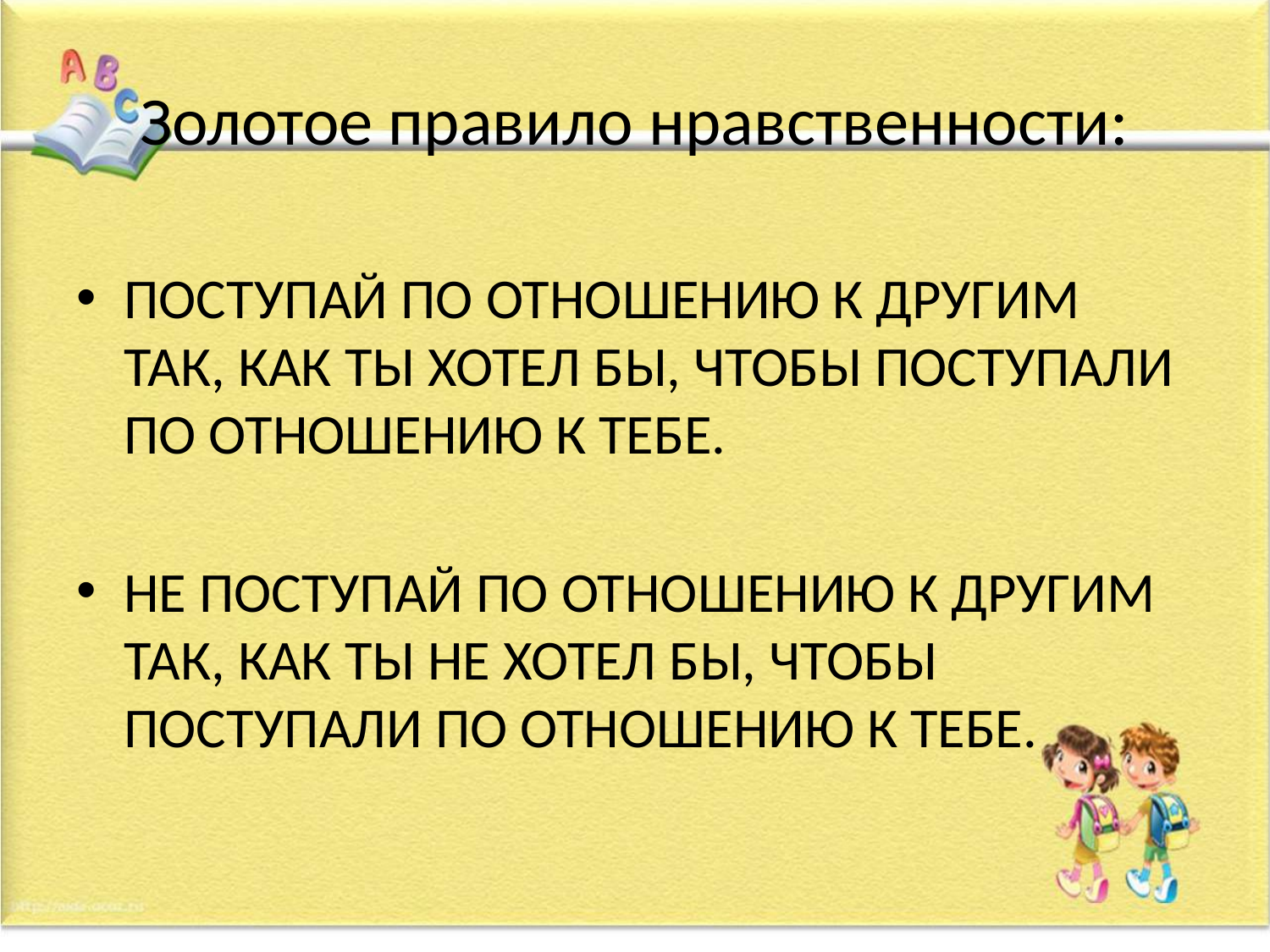

# Золотое правило нравственности:
ПОСТУПАЙ ПО ОТНОШЕНИЮ К ДРУГИМ ТАК, КАК ТЫ ХОТЕЛ БЫ, ЧТОБЫ ПОСТУПАЛИ ПО ОТНОШЕНИЮ К ТЕБЕ.

НЕ ПОСТУПАЙ ПО ОТНОШЕНИЮ К ДРУГИМ ТАК, КАК ТЫ НЕ ХОТЕЛ БЫ, ЧТОБЫ ПОСТУПАЛИ ПО ОТНОШЕНИЮ К ТЕБЕ.